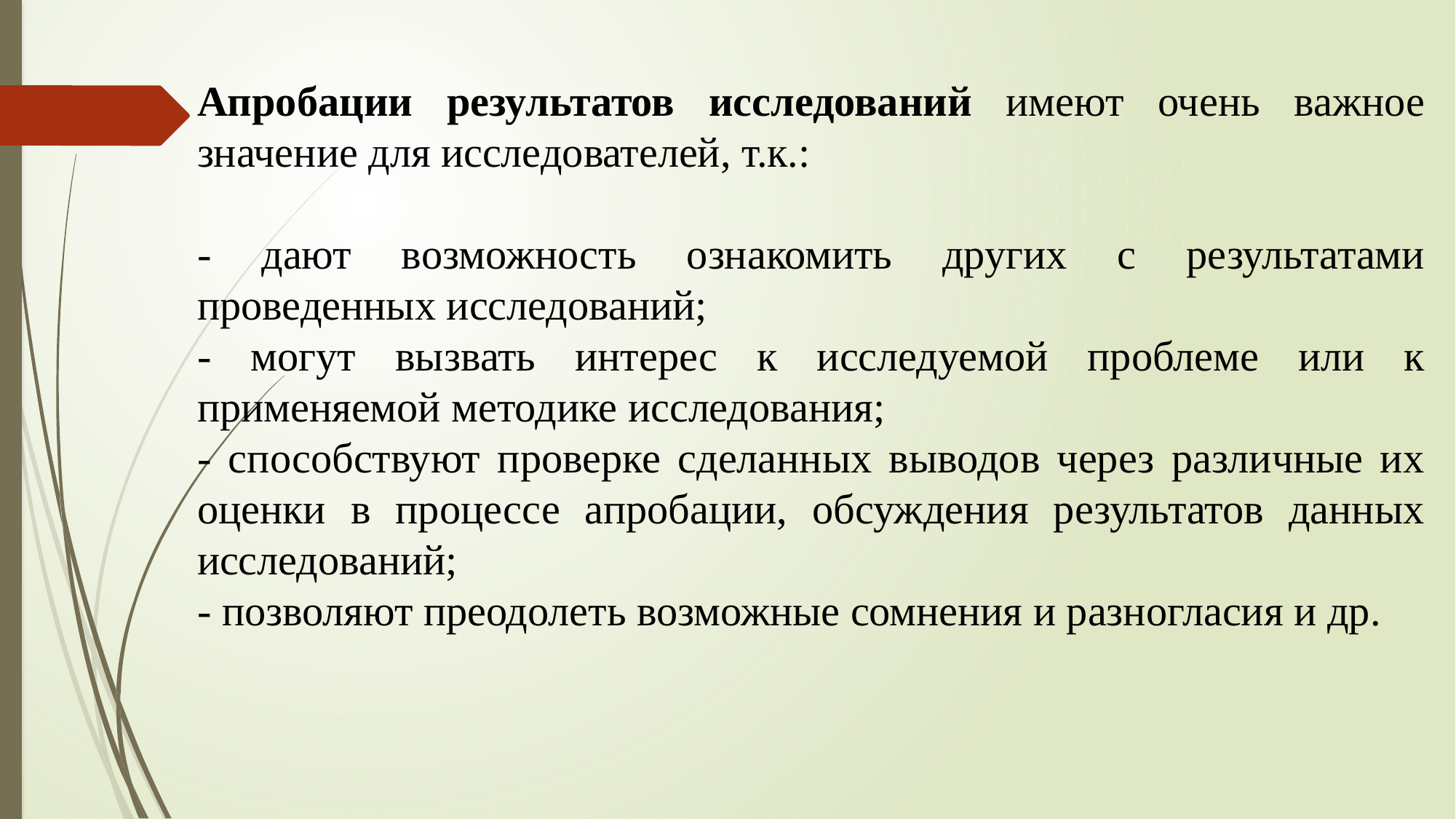

Апробации результатов исследований имеют очень важное значение для исследователей, т.к.:

- дают возможность ознакомить других с результатами проведенных исследований;
- могут вызвать интерес к исследуемой проблеме или к применяемой методике исследования;
- способствуют проверке сделанных выводов через различные их оценки в процессе апробации, обсуждения результатов данных исследований;
- позволяют преодолеть возможные сомнения и разногласия и др.